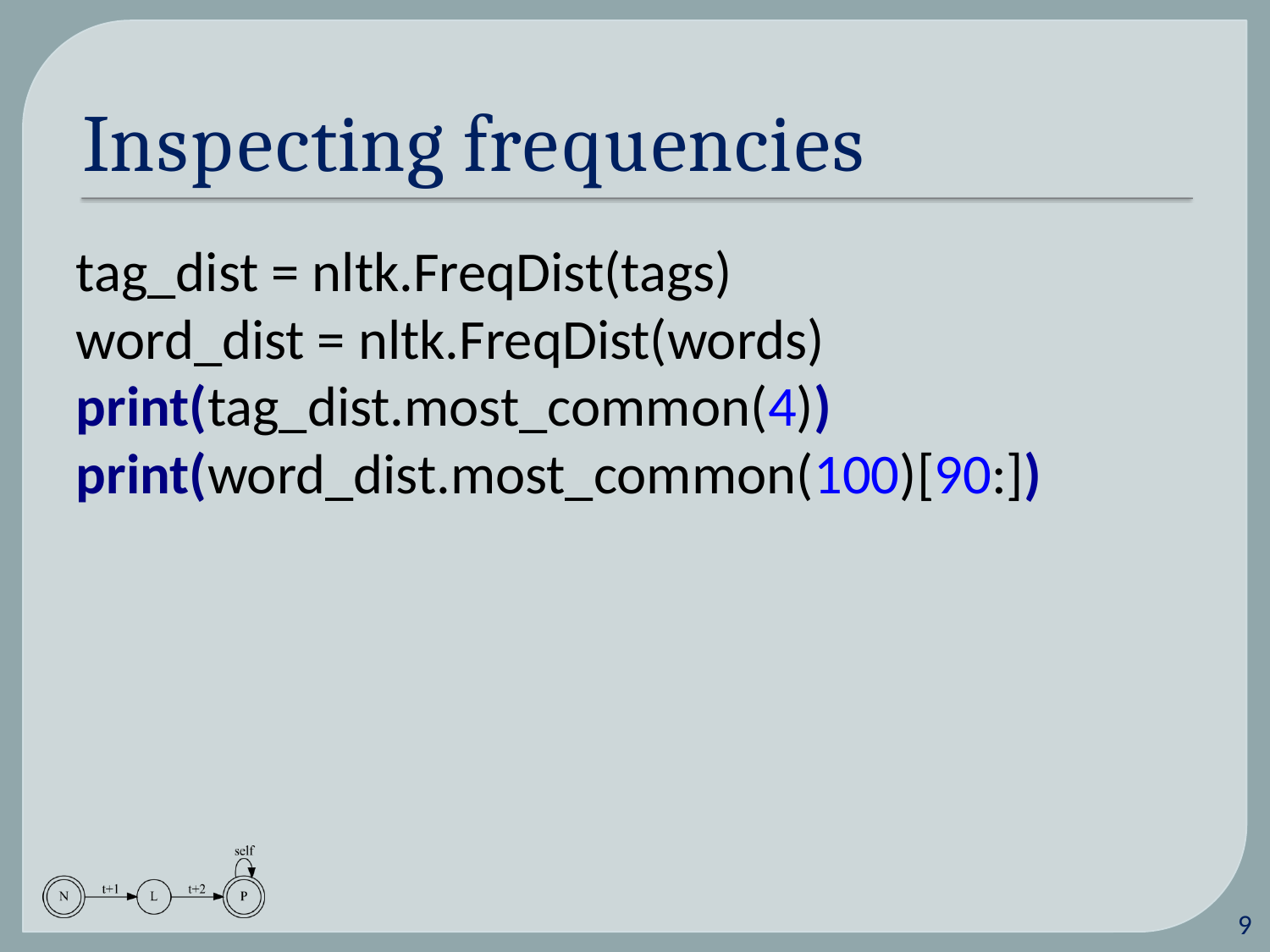

# Inspecting frequencies
tag_dist = nltk.FreqDist(tags)
word_dist = nltk.FreqDist(words)
print(tag_dist.most_common(4))
print(word_dist.most_common(100)[90:])
9